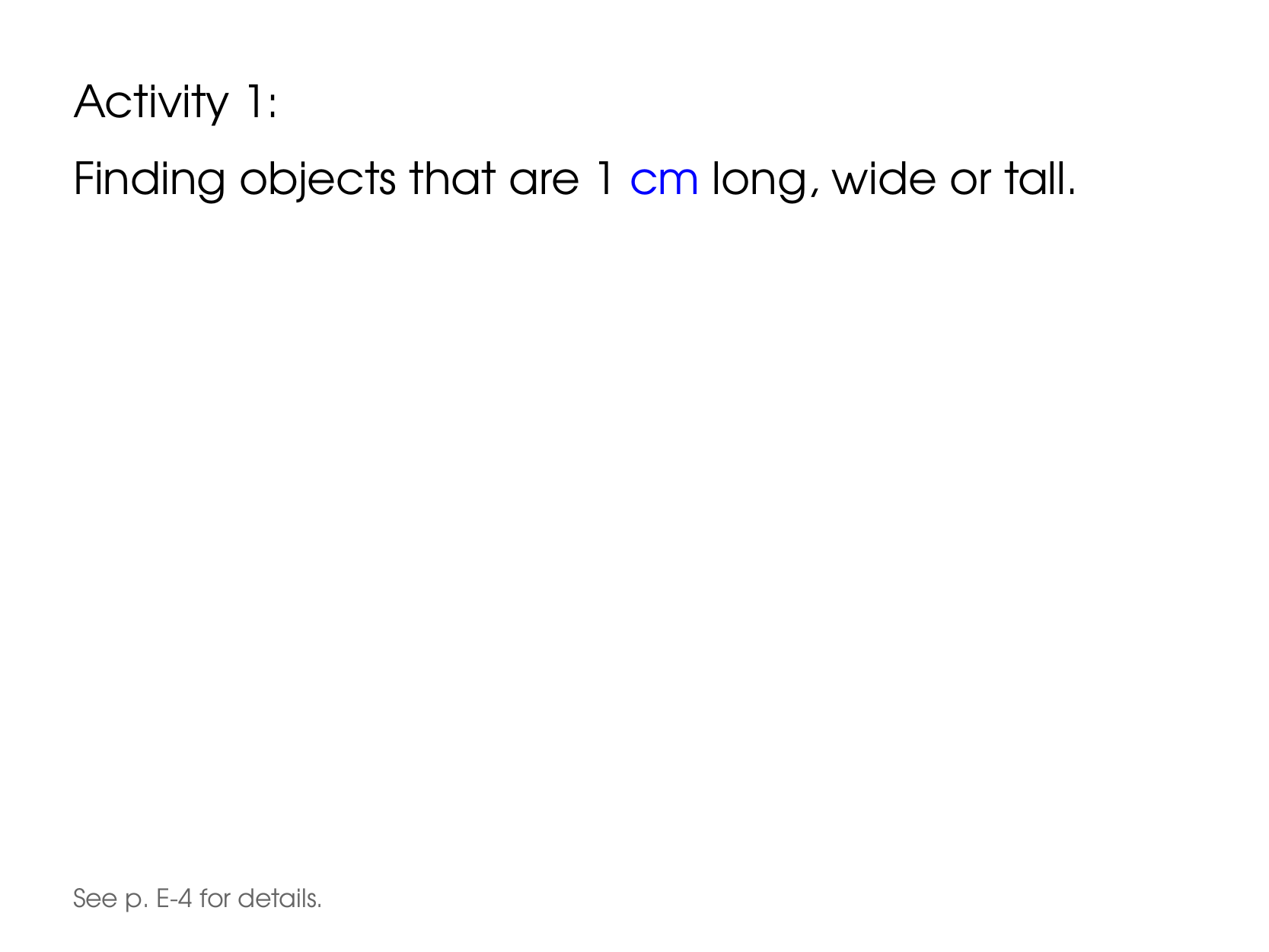

Activity 1:
Finding objects that are 1 cm long, wide or tall.
See p. E-4 for details.